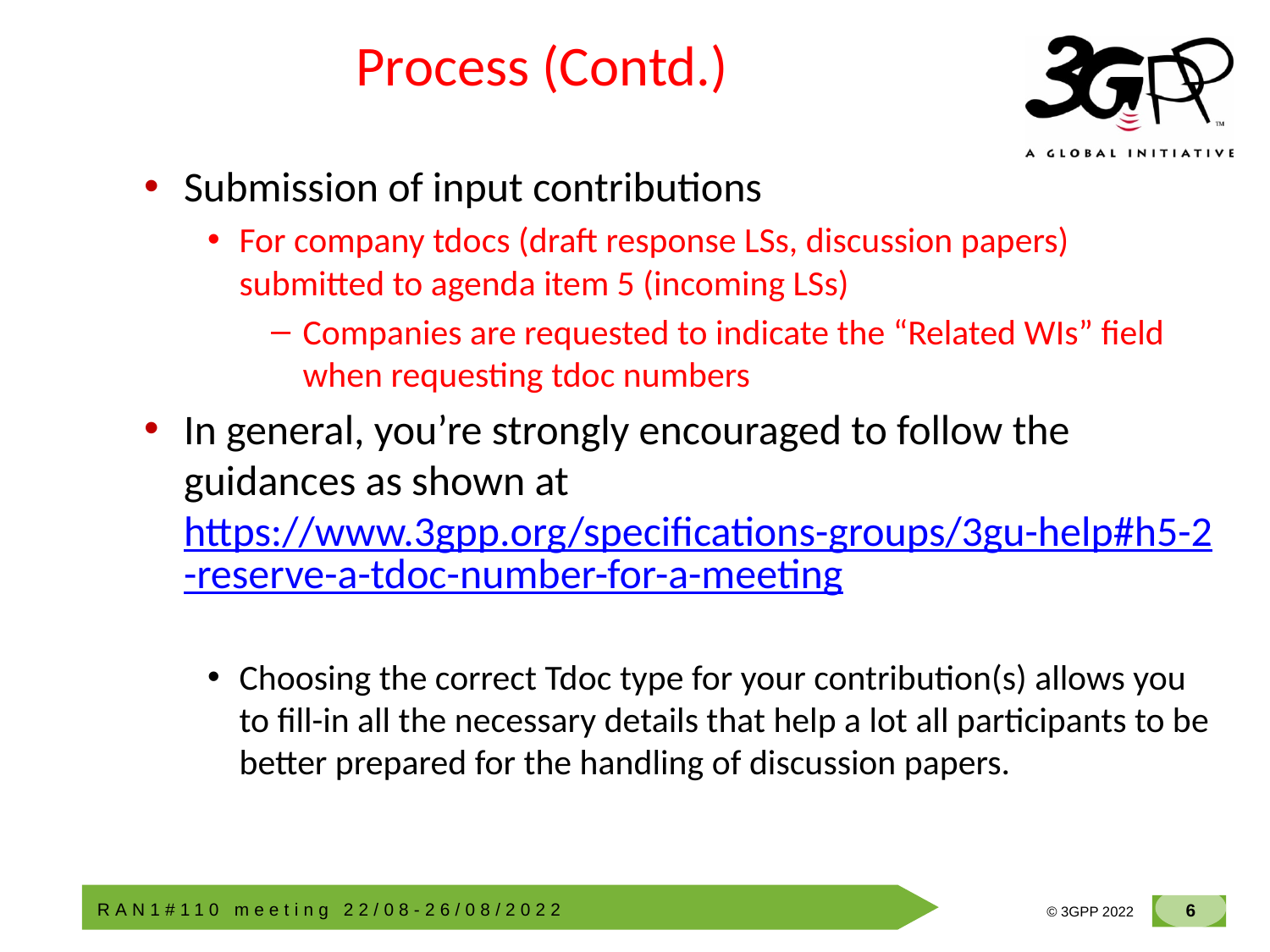

# Process (Contd.)
Submission of input contributions
For company tdocs (draft response LSs, discussion papers) submitted to agenda item 5 (incoming LSs)
Companies are requested to indicate the “Related WIs” field when requesting tdoc numbers
In general, you’re strongly encouraged to follow the guidances as shown at https://www.3gpp.org/specifications-groups/3gu-help#h5-2-reserve-a-tdoc-number-for-a-meeting
Choosing the correct Tdoc type for your contribution(s) allows you to fill-in all the necessary details that help a lot all participants to be better prepared for the handling of discussion papers.